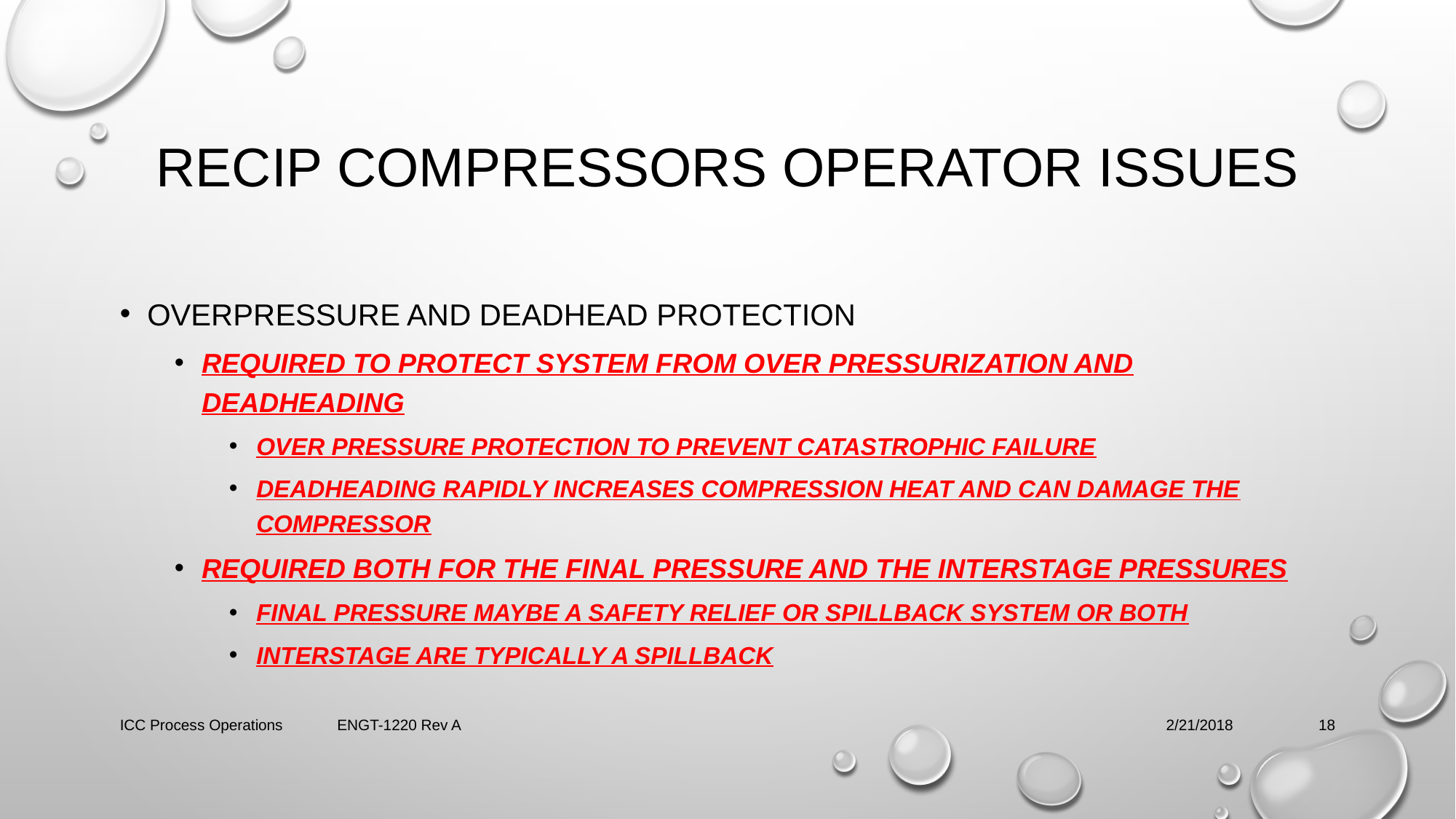

# recip Compressors operator issues
Overpressure and deadhead protection
Required to protect system from over pressurization and deadheading
Over pressure protection to prevent catastrophic failure
Deadheading rapidly increases compression heat and can damage the compressor
Required both for the final pressure and the Interstage pressures
Final pressure maybe a safety relief or spillback system or both
Interstage are typically a spillback

ICC Process Operations             ENGT-1220 Rev A
2/21/2018
18